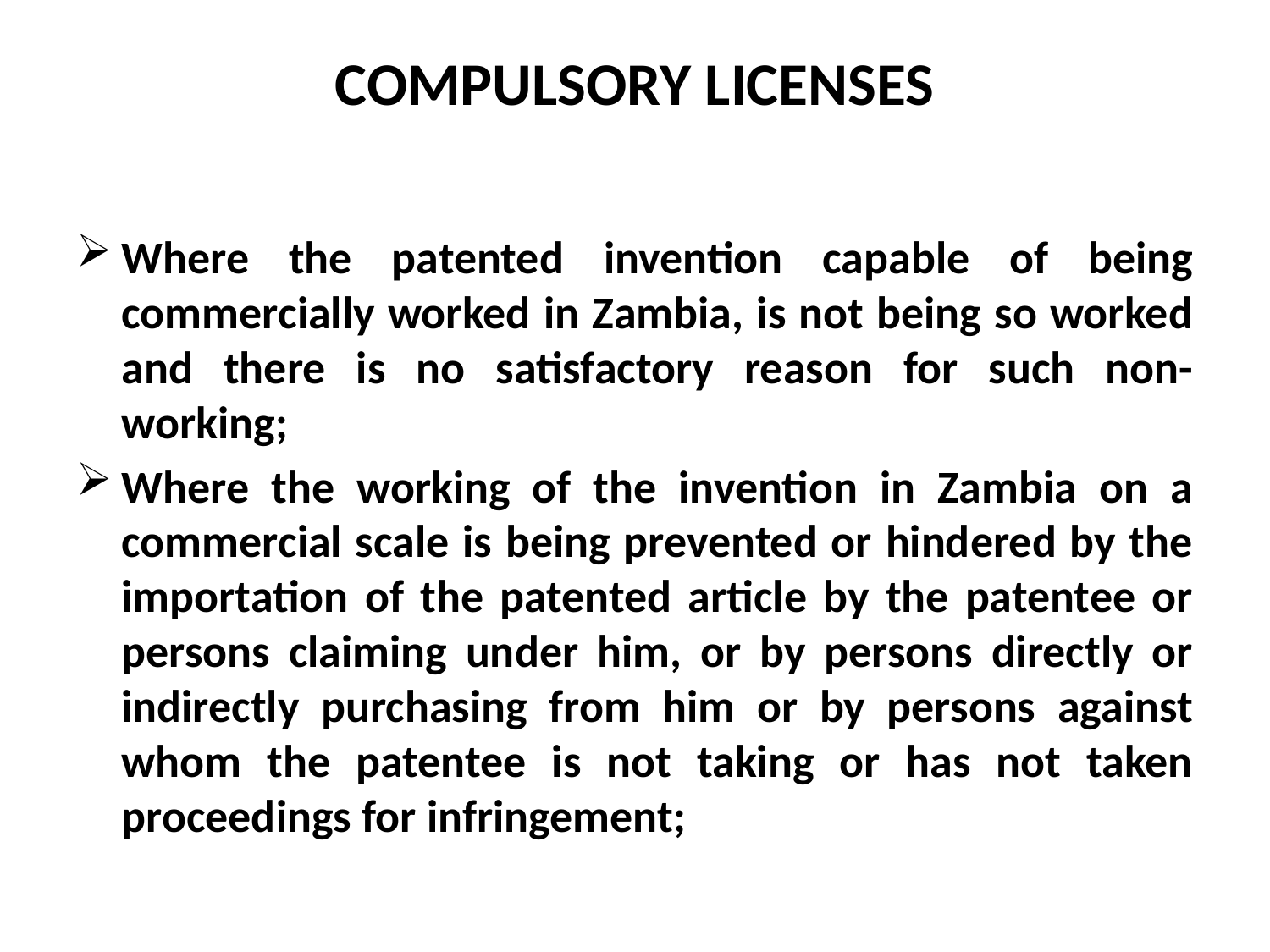

# COMPULSORY LICENSES
Where the patented invention capable of being commercially worked in Zambia, is not being so worked and there is no satisfactory reason for such non-working;
Where the working of the invention in Zambia on a commercial scale is being prevented or hindered by the importation of the patented article by the patentee or persons claiming under him, or by persons directly or indirectly purchasing from him or by persons against whom the patentee is not taking or has not taken proceedings for infringement;